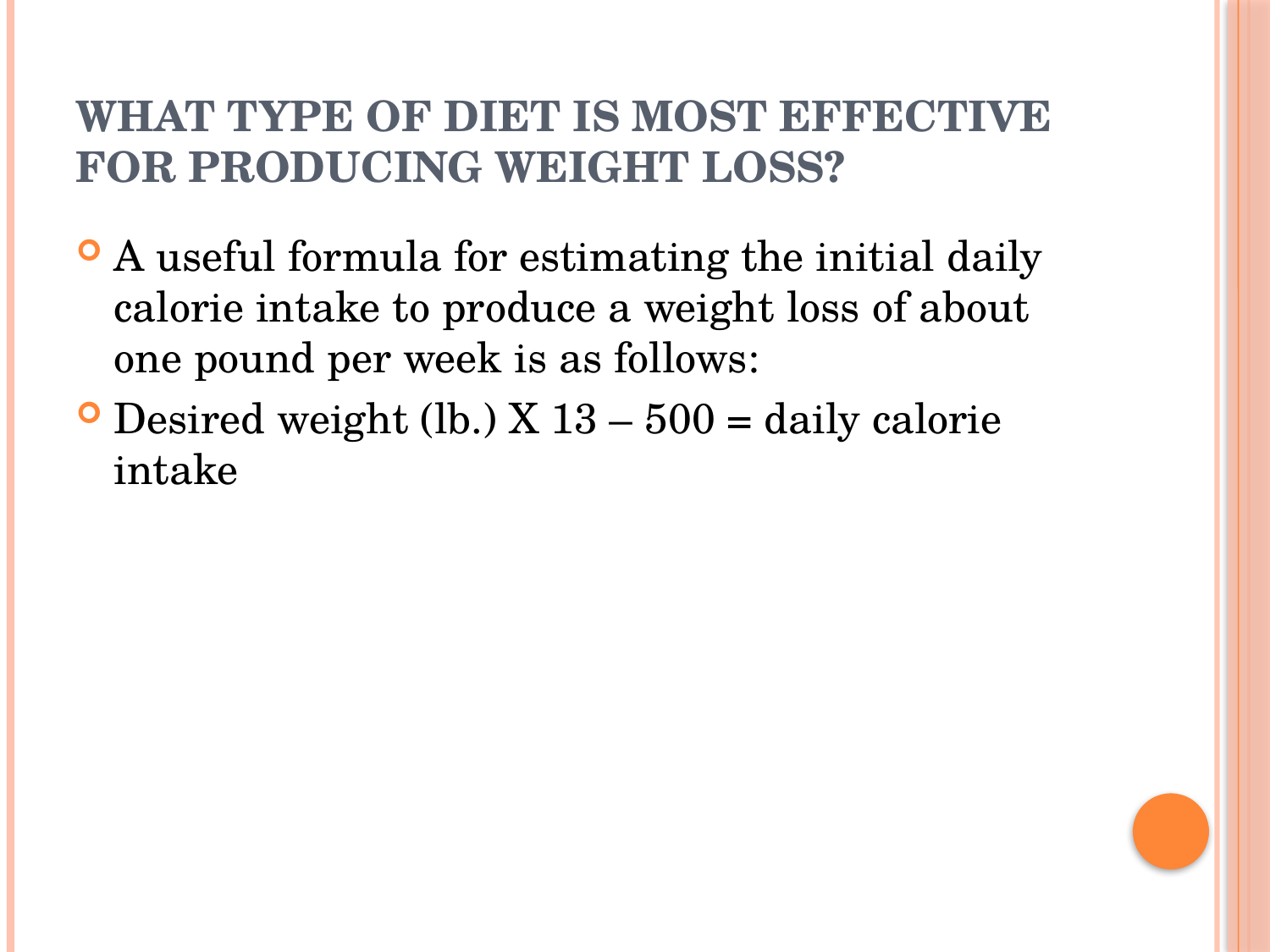

# What type of diet is most effective for producing weight loss?
A useful formula for estimating the initial daily calorie intake to produce a weight loss of about one pound per week is as follows:
Desired weight (lb.) X 13 – 500 = daily calorie intake